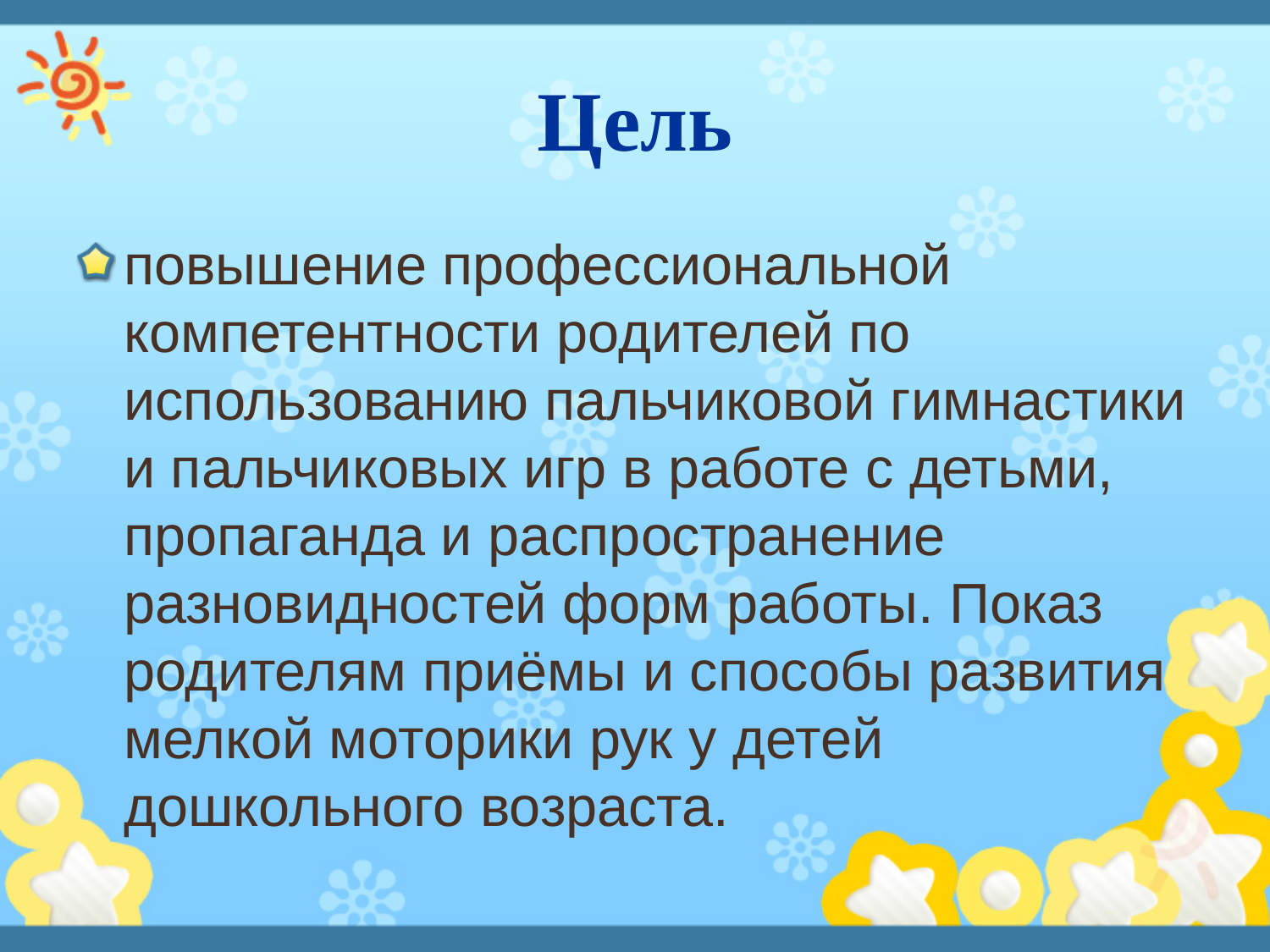

# Цель
повышение профессиональной компетентности родителей по использованию пальчиковой гимнастики и пальчиковых игр в работе с детьми, пропаганда и распространение разновидностей форм работы. Показ родителям приёмы и способы развития мелкой моторики рук у детей дошкольного возраста.